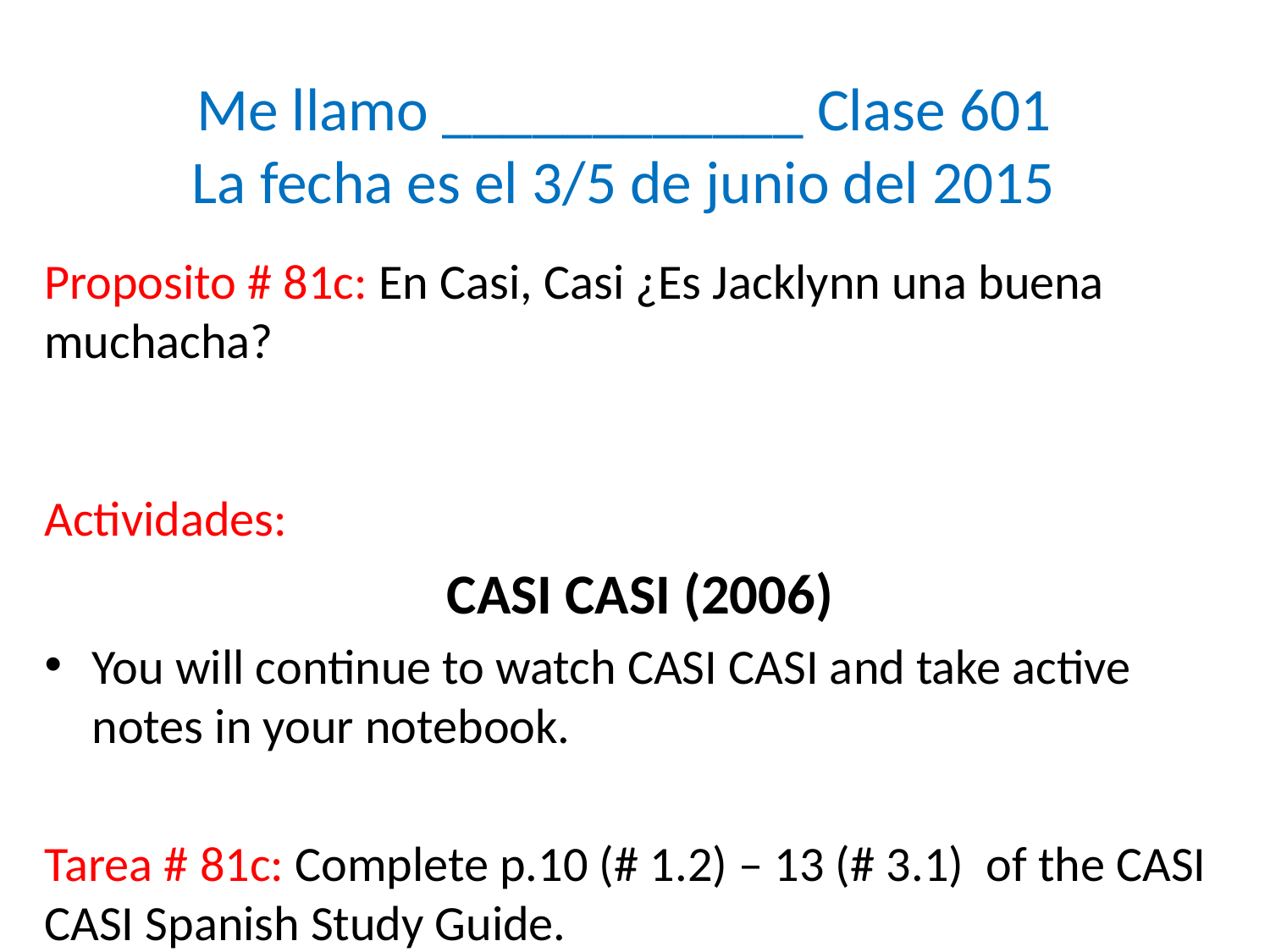

# Me llamo ____________ Clase 601 La fecha es el 3/5 de junio del 2015
Proposito # 81c: En Casi, Casi ¿Es Jacklynn una buena muchacha?                                                                                                                                                                                                                                                                                                    Actividades:
CASI CASI (2006)
You will continue to watch CASI CASI and take active notes in your notebook.

Tarea # 81c: Complete p.10 (# 1.2) – 13 (# 3.1)  of the CASI CASI Spanish Study Guide.